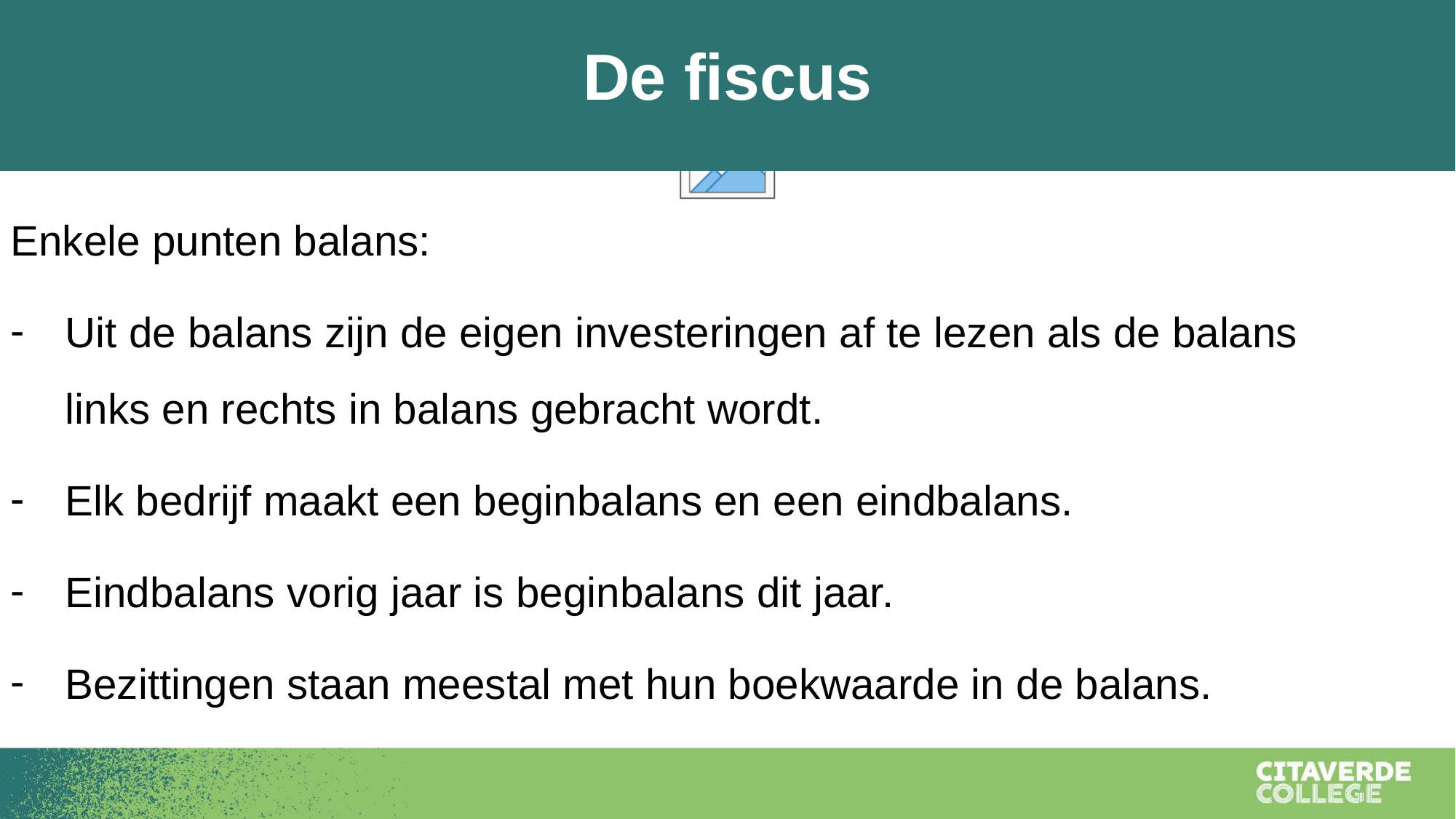

De fiscus
Enkele punten balans:
Uit de balans zijn de eigen investeringen af te lezen als de balans 	links en rechts in balans gebracht wordt.
Elk bedrijf maakt een beginbalans en een eindbalans.
Eindbalans vorig jaar is beginbalans dit jaar.
Bezittingen staan meestal met hun boekwaarde in de balans.